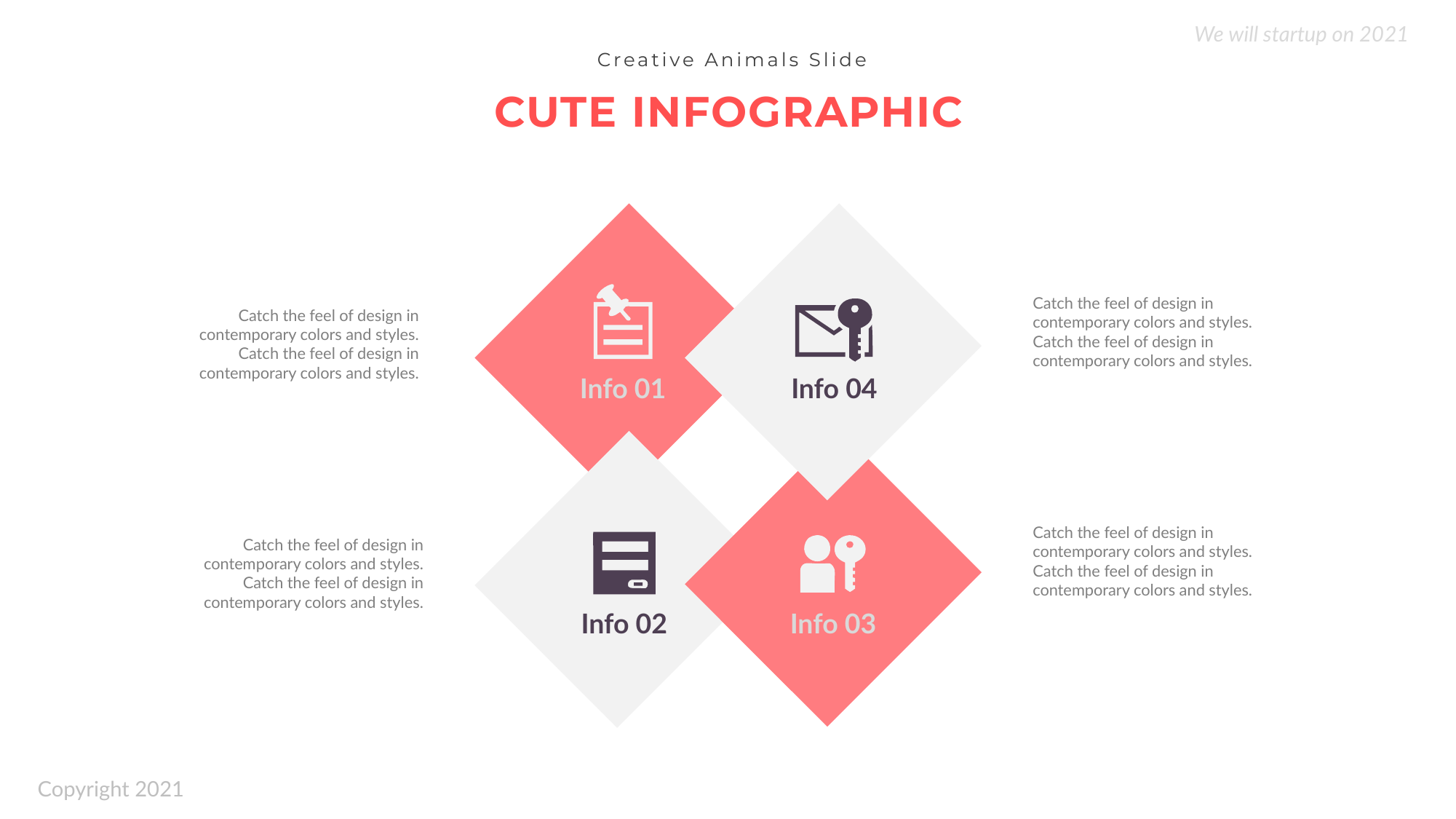

We will startup on 2021
Creative Animals Slide
CUTE INFOGRAPHIC

Catch the feel of design in
contemporary colors and styles.
Catch the feel of design in
contemporary colors and styles.

Catch the feel of design in
contemporary colors and styles.
Catch the feel of design in
contemporary colors and styles.
Info 01
Info 04

Catch the feel of design in
contemporary colors and styles.
Catch the feel of design in
contemporary colors and styles.

Catch the feel of design in
contemporary colors and styles.
Catch the feel of design in
contemporary colors and styles.
Info 02
Info 03
Copyright 2021